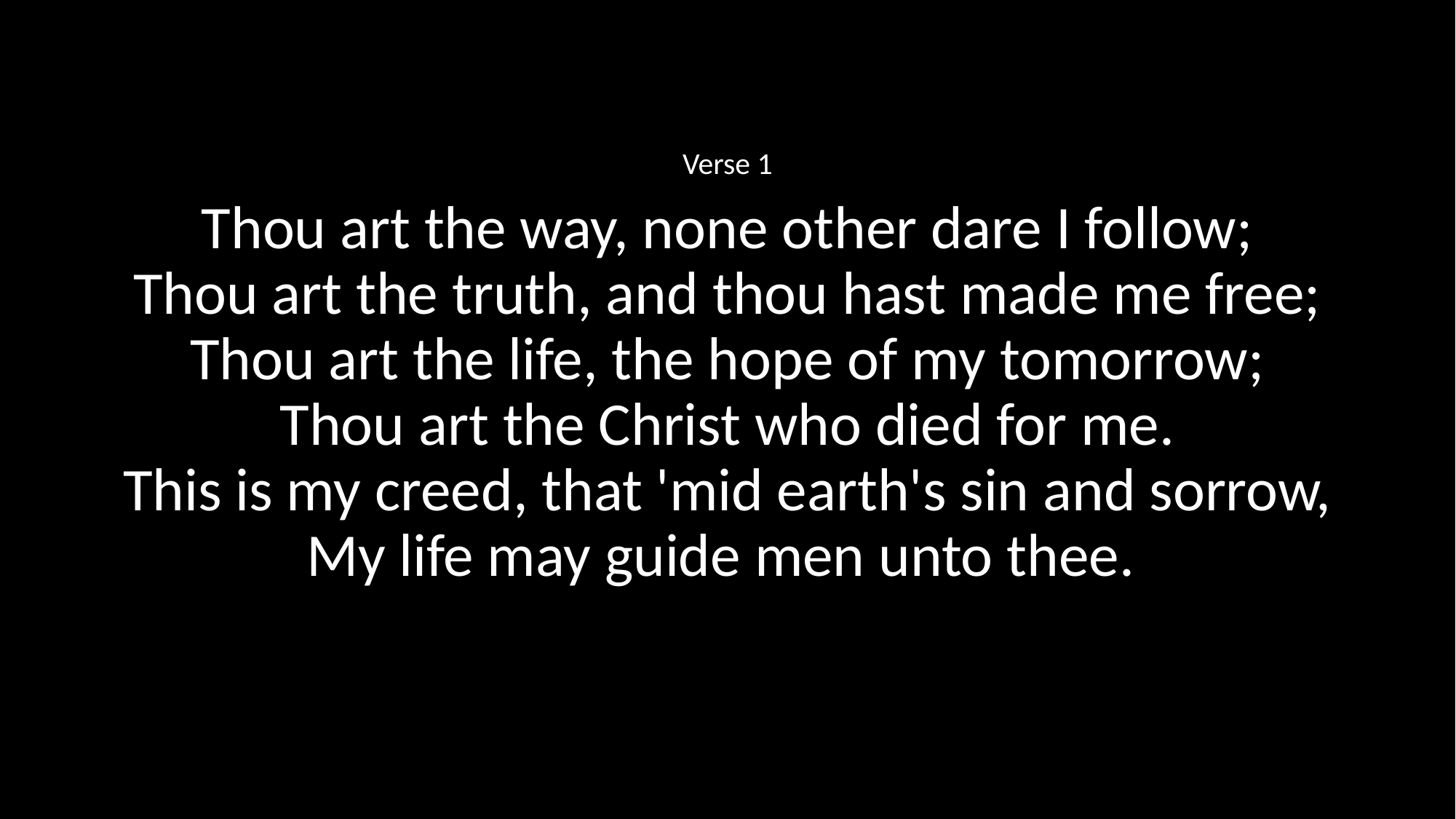

Verse 1
Thou art the way, none other dare I follow;
Thou art the truth, and thou hast made me free;
Thou art the life, the hope of my tomorrow;
Thou art the Christ who died for me.
This is my creed, that 'mid earth's sin and sorrow,
My life may guide men unto thee.